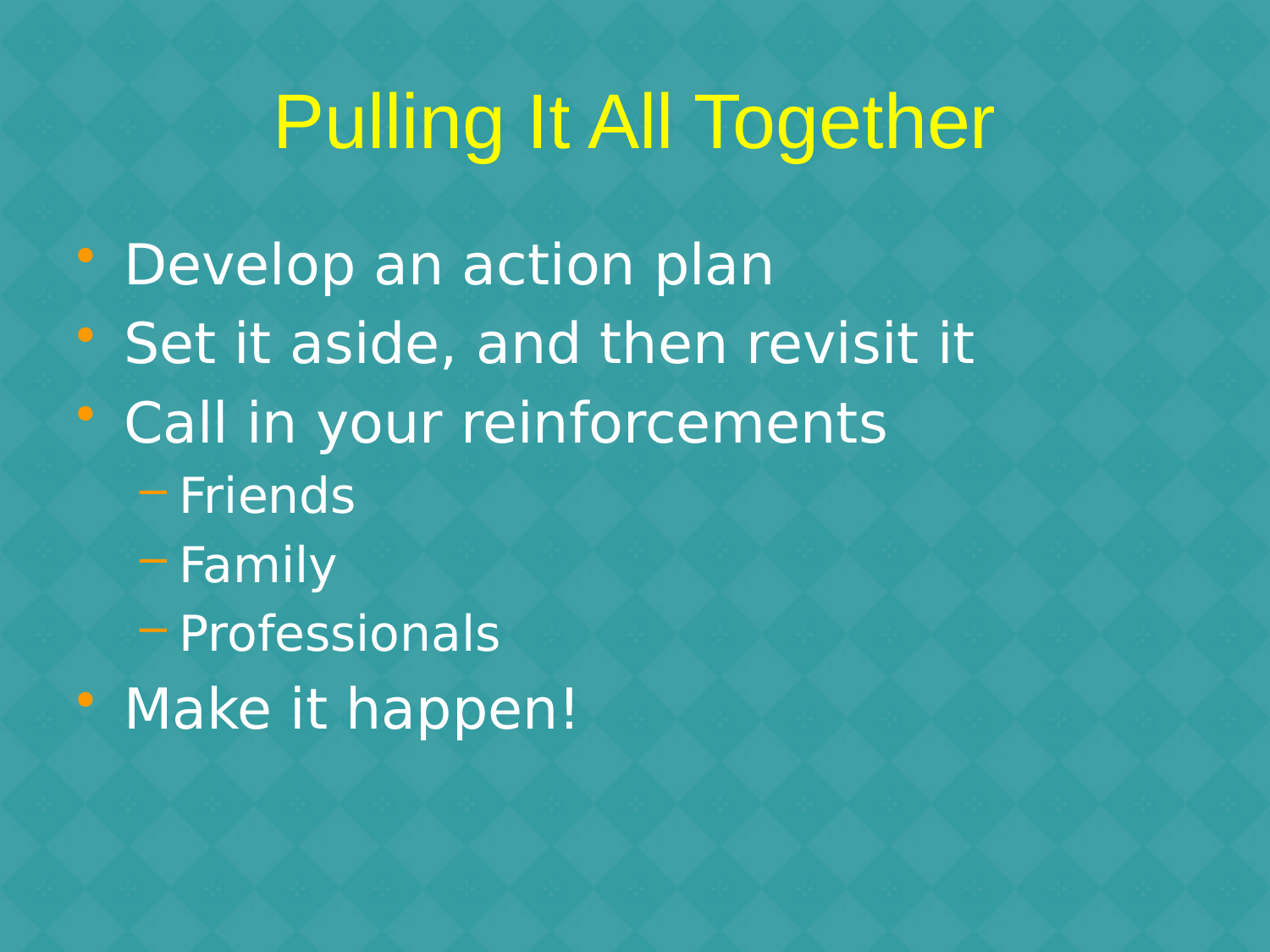

# Pulling It All Together
Develop an action plan
Set it aside, and then revisit it
Call in your reinforcements
Friends
Family
Professionals
Make it happen!